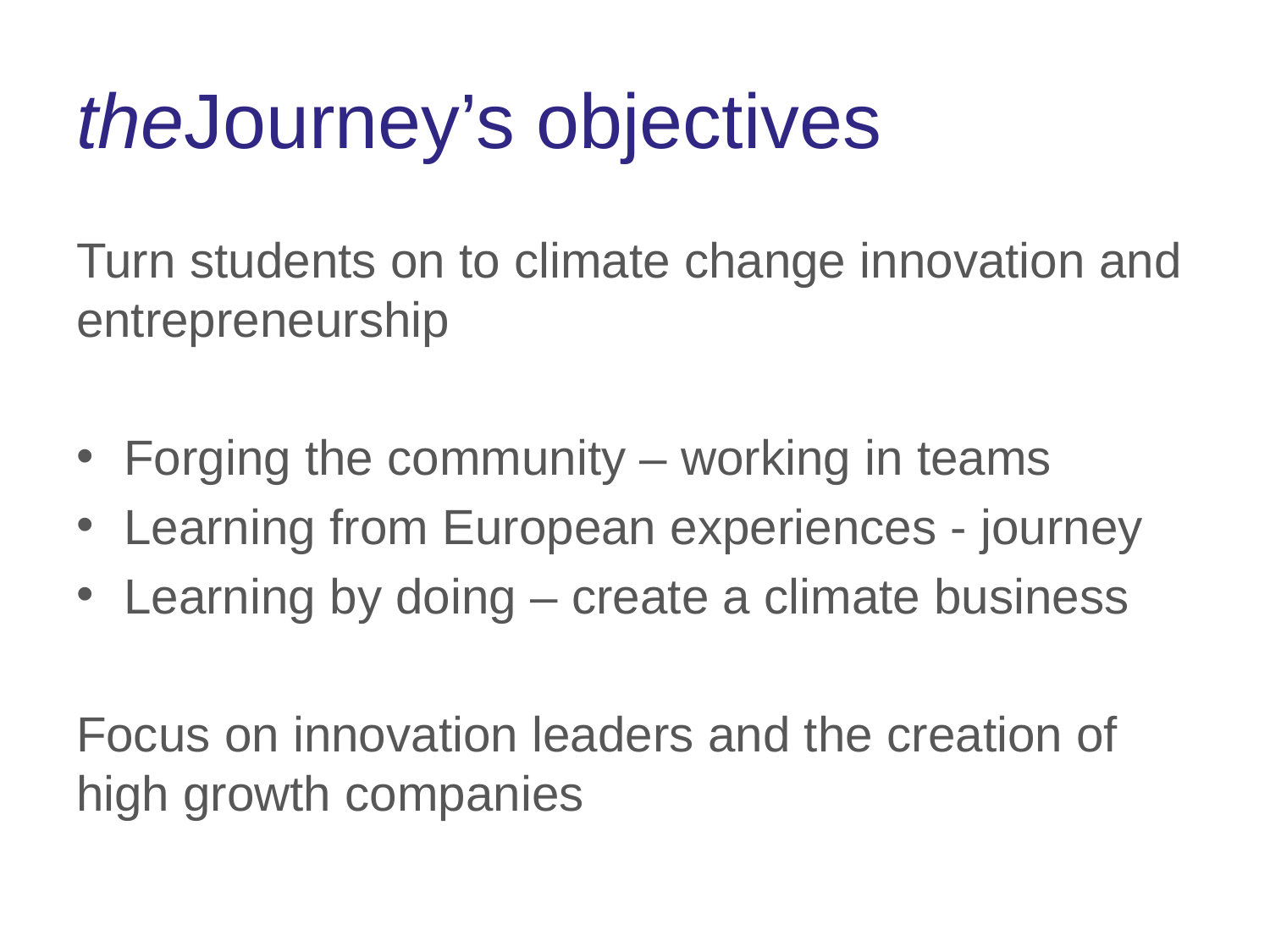

# theJourney’s objectives
Turn students on to climate change innovation and entrepreneurship

Forging the community – working in teams
Learning from European experiences - journey
Learning by doing – create a climate business

Focus on innovation leaders and the creation of high growth companies